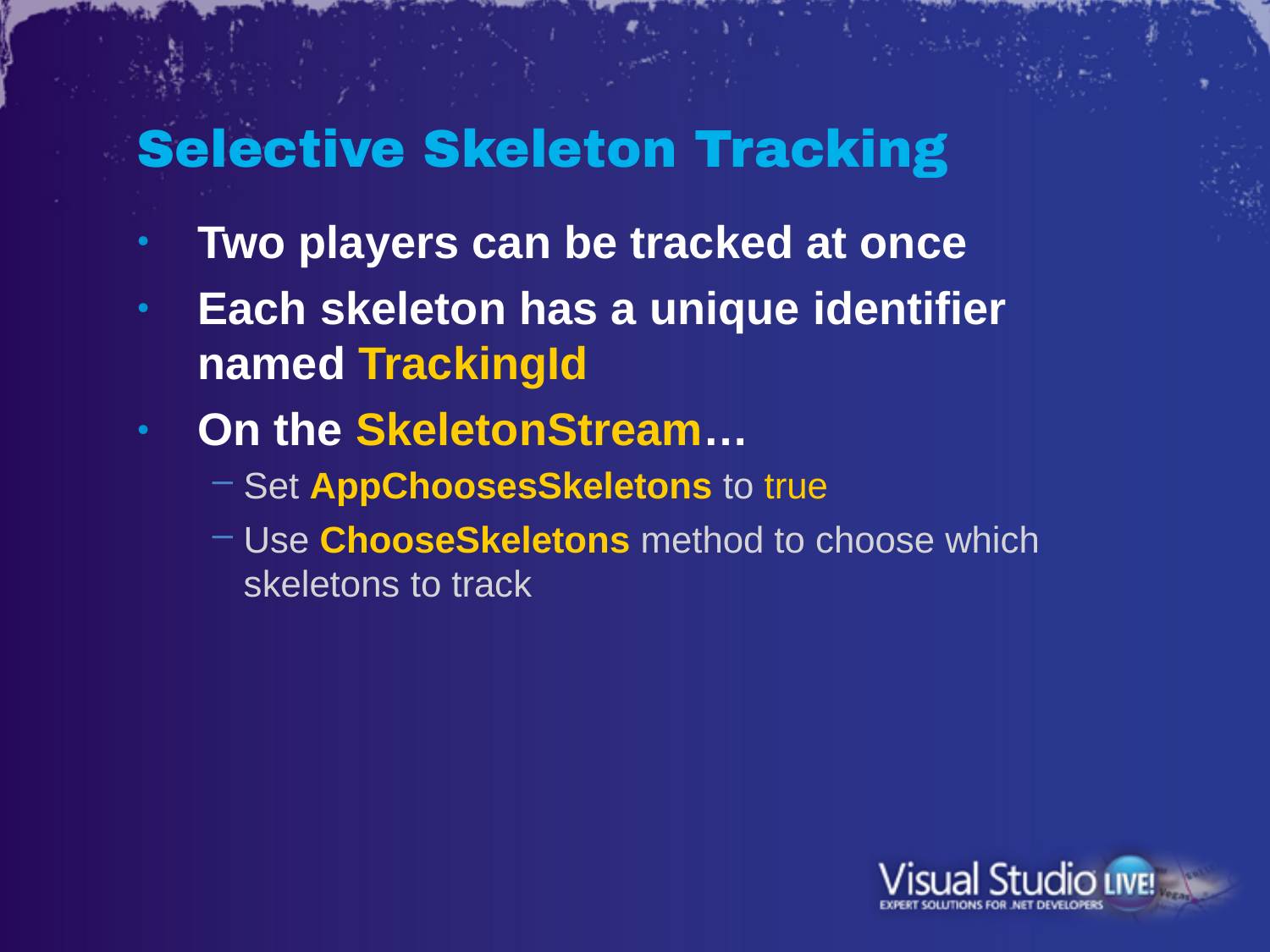

# Selective Skeleton Tracking
Two players can be tracked at once
Each skeleton has a unique identifier named TrackingId
On the SkeletonStream…
Set AppChoosesSkeletons to true
Use ChooseSkeletons method to choose which skeletons to track